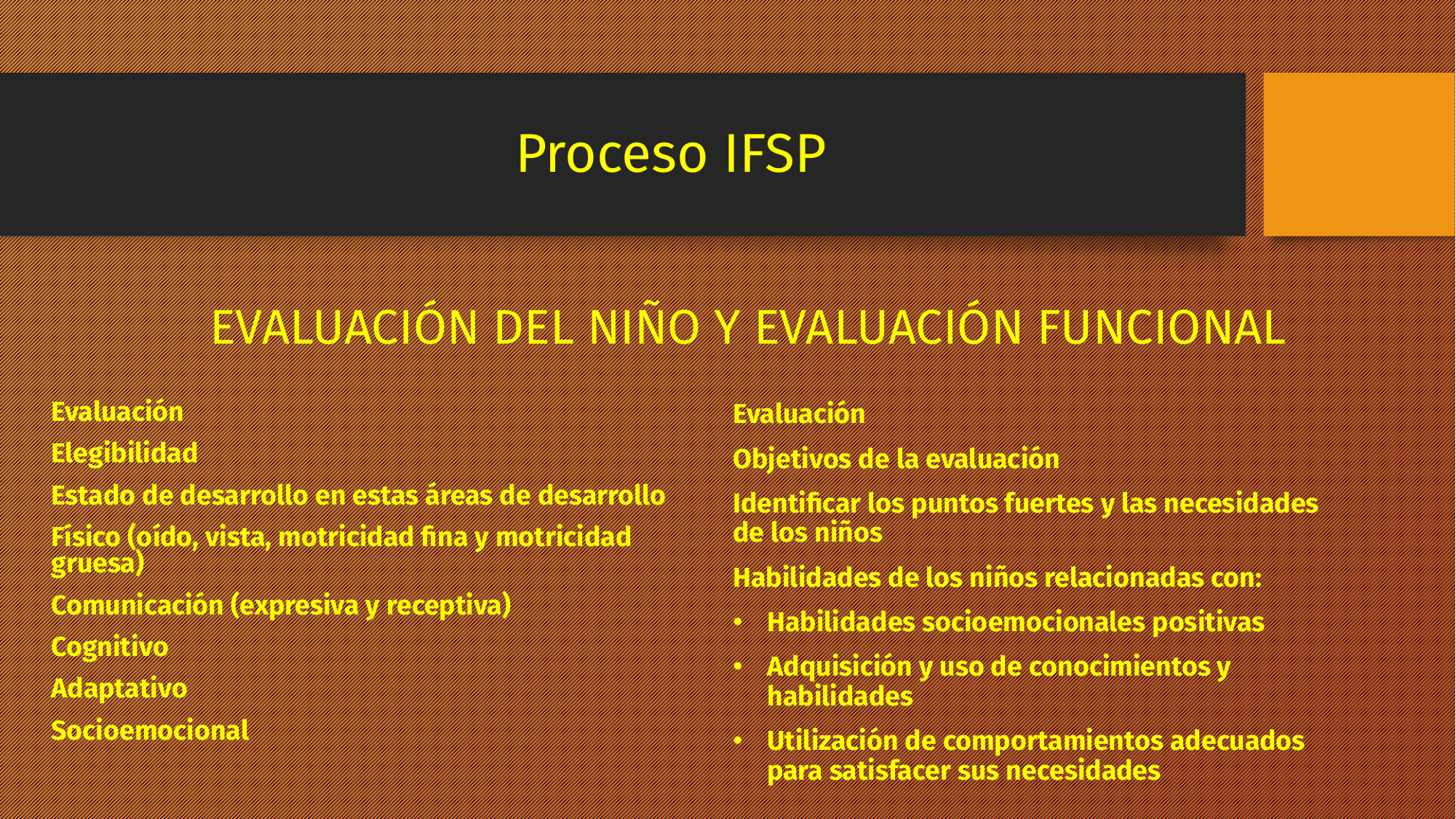

# Proceso IFSP
EVALUACIÓN DEL NIÑO Y EVALUACIÓN FUNCIONAL
Evaluación
Elegibilidad
Estado de desarrollo en estas áreas de desarrollo
Físico (oído, vista, motricidad fina y motricidad gruesa)
Comunicación (expresiva y receptiva)
Cognitivo
Adaptativo
Socioemocional
Evaluación
Objetivos de la evaluación
Identificar los puntos fuertes y las necesidades de los niños
Habilidades de los niños relacionadas con:
Habilidades socioemocionales positivas
Adquisición y uso de conocimientos y habilidades
Utilización de comportamientos adecuados para satisfacer sus necesidades